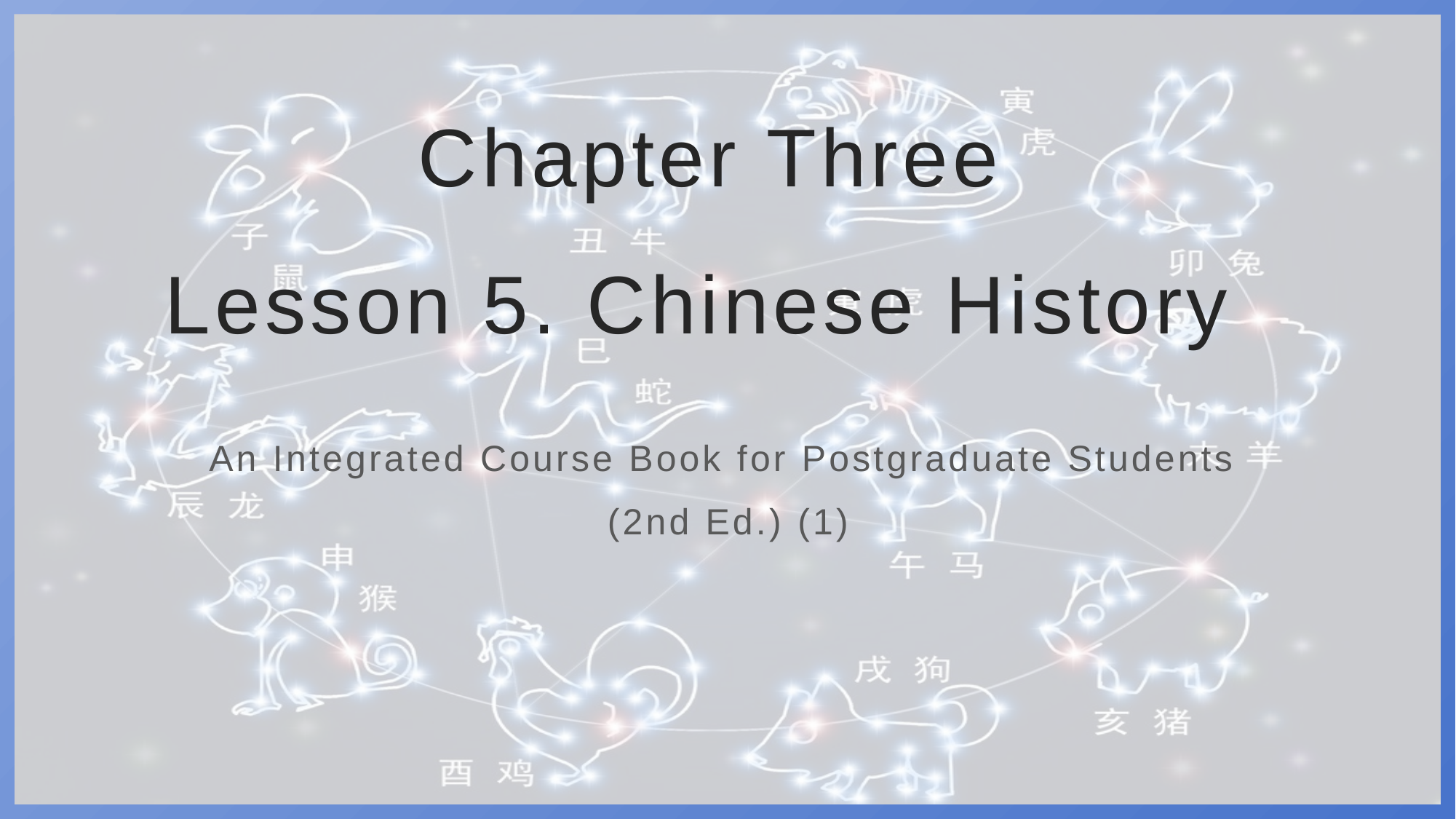

# Chapter Three Lesson 5. Chinese History
An Integrated Course Book for Postgraduate Students
(2nd Ed.) (1)